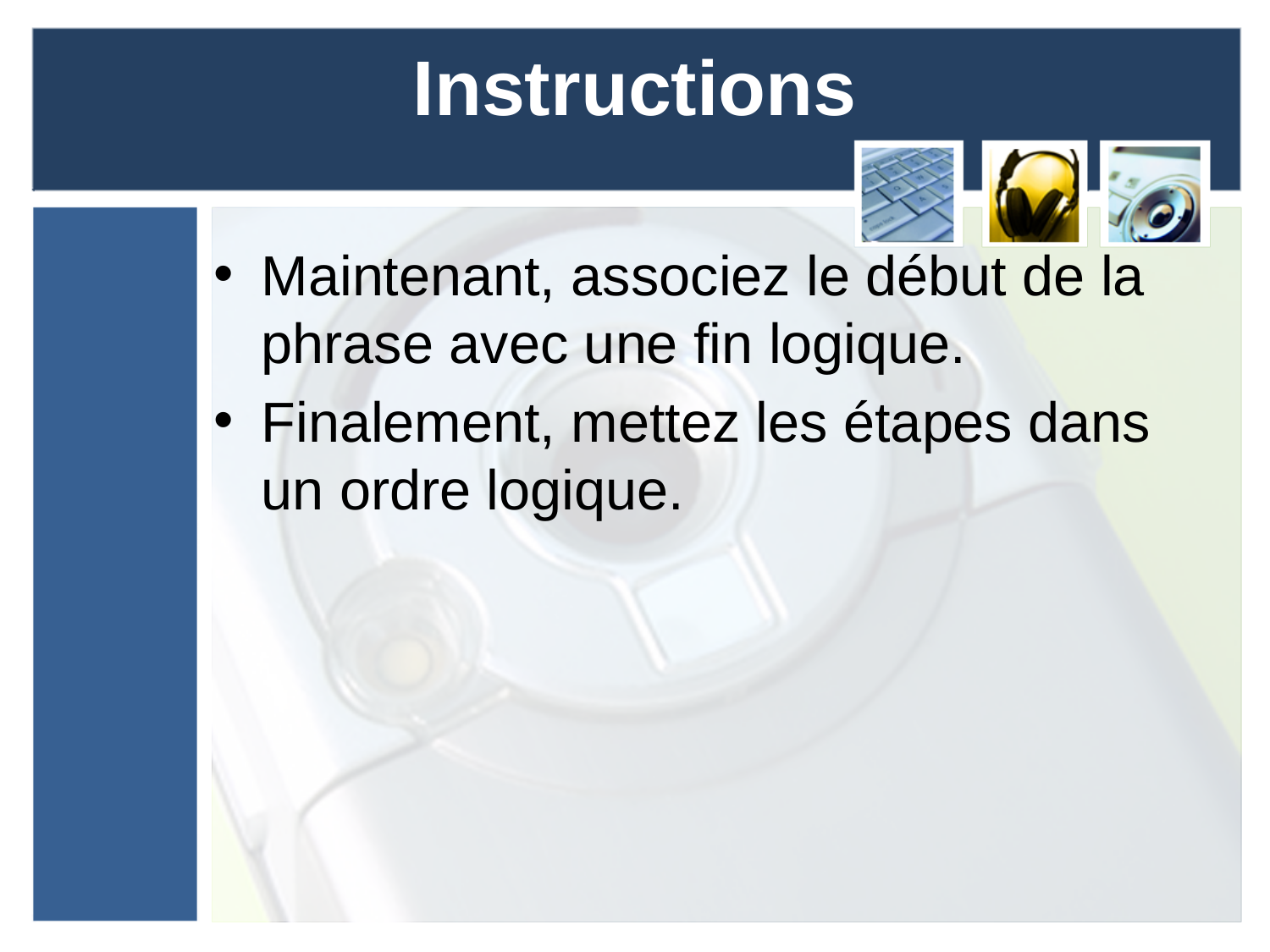

# Instructions
Maintenant, associez le début de la phrase avec une fin logique.
Finalement, mettez les étapes dans un ordre logique.